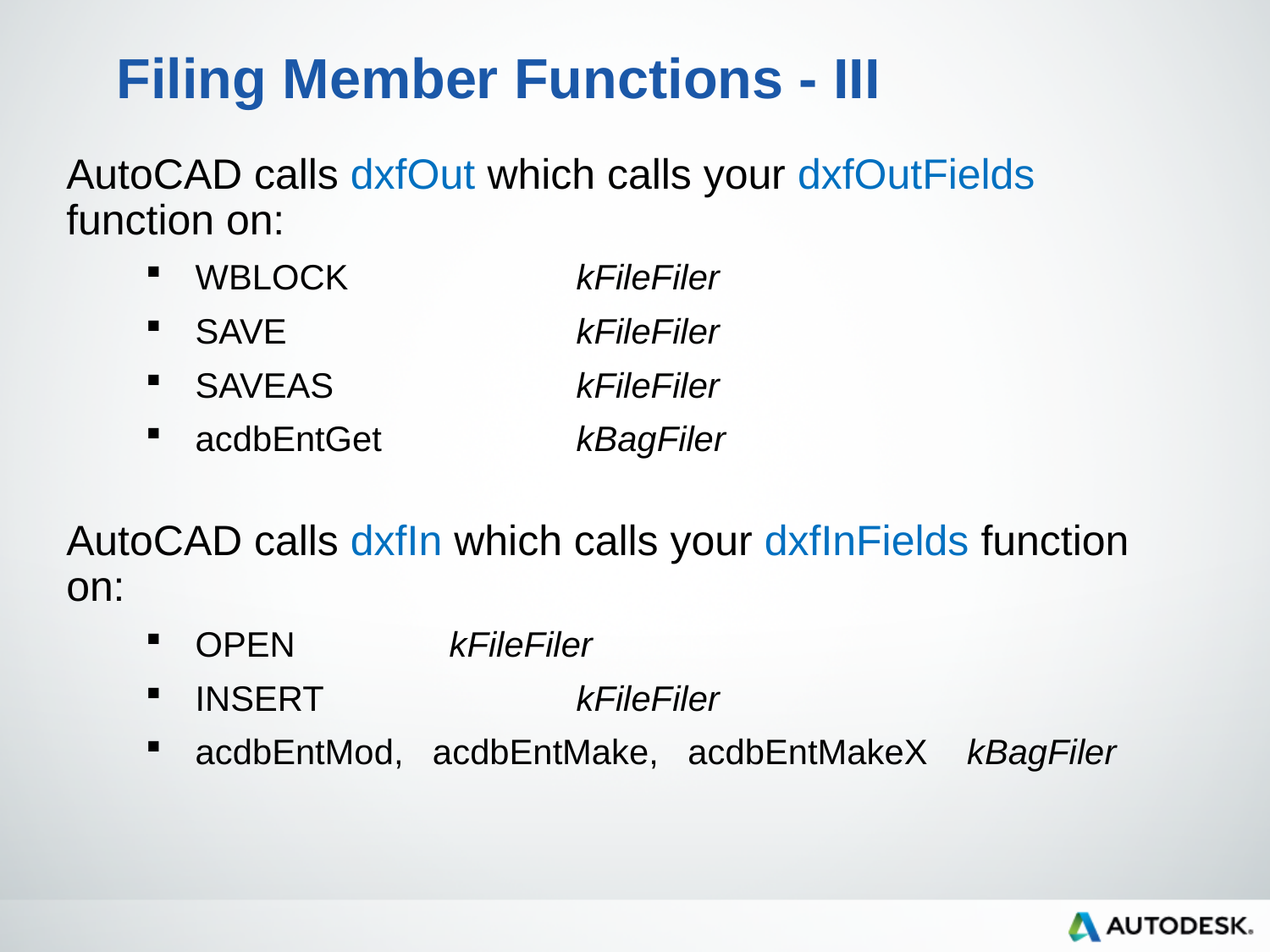

# Filing Member Functions - III
AutoCAD calls dxfOut which calls your dxfOutFields function on:
WBLOCK		kFileFiler
SAVE			kFileFiler
SAVEAS		kFileFiler
acdbEntGet		kBagFiler

AutoCAD calls dxfIn which calls your dxfInFields function on:
OPEN		kFileFiler
INSERT		kFileFiler
acdbEntMod,   acdbEntMake,   acdbEntMakeX 	 kBagFiler